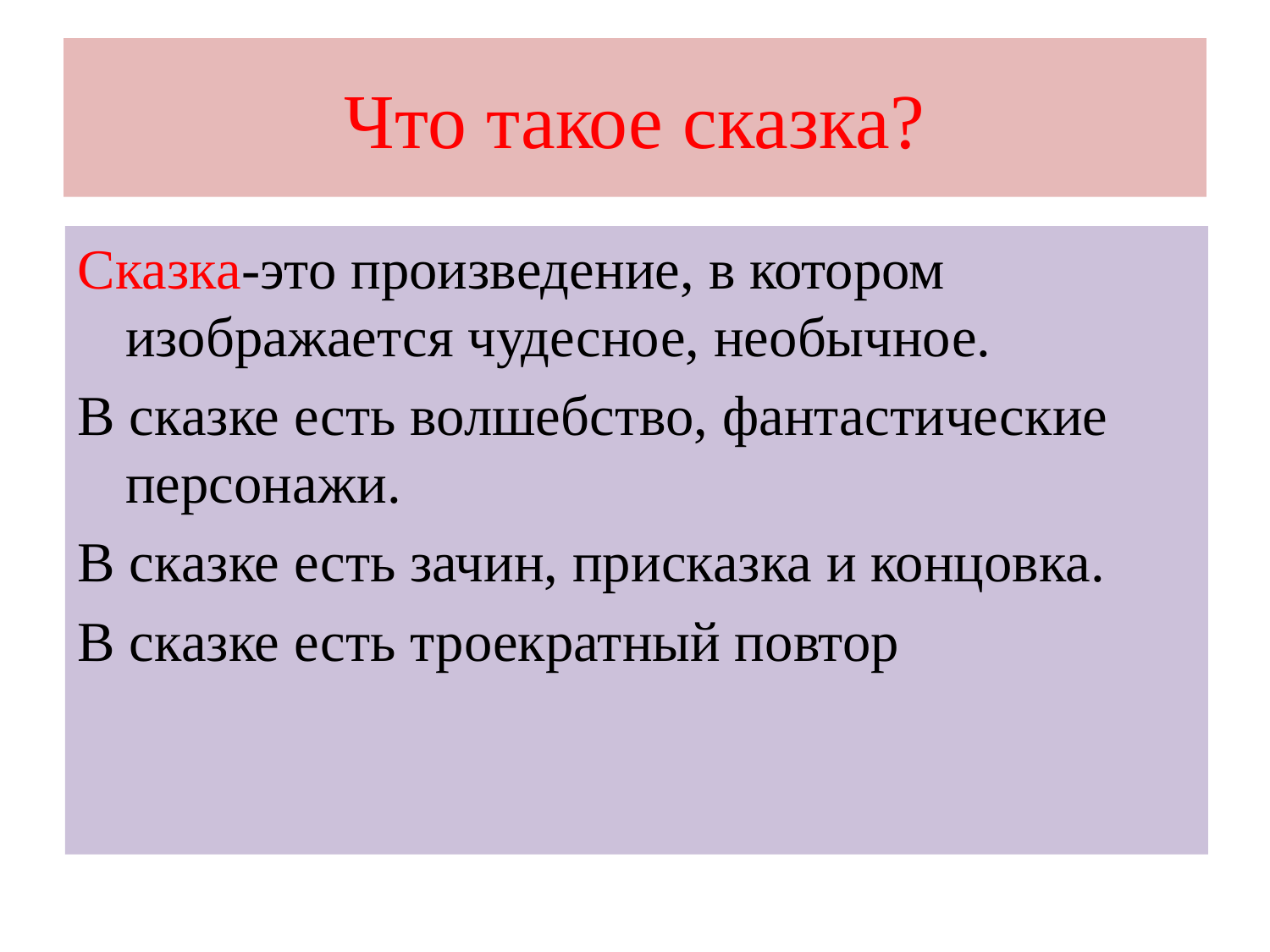

# Что такое сказка?
Сказка-это произведение, в котором изображается чудесное, необычное.
В сказке есть волшебство, фантастические персонажи.
В сказке есть зачин, присказка и концовка.
В сказке есть троекратный повтор